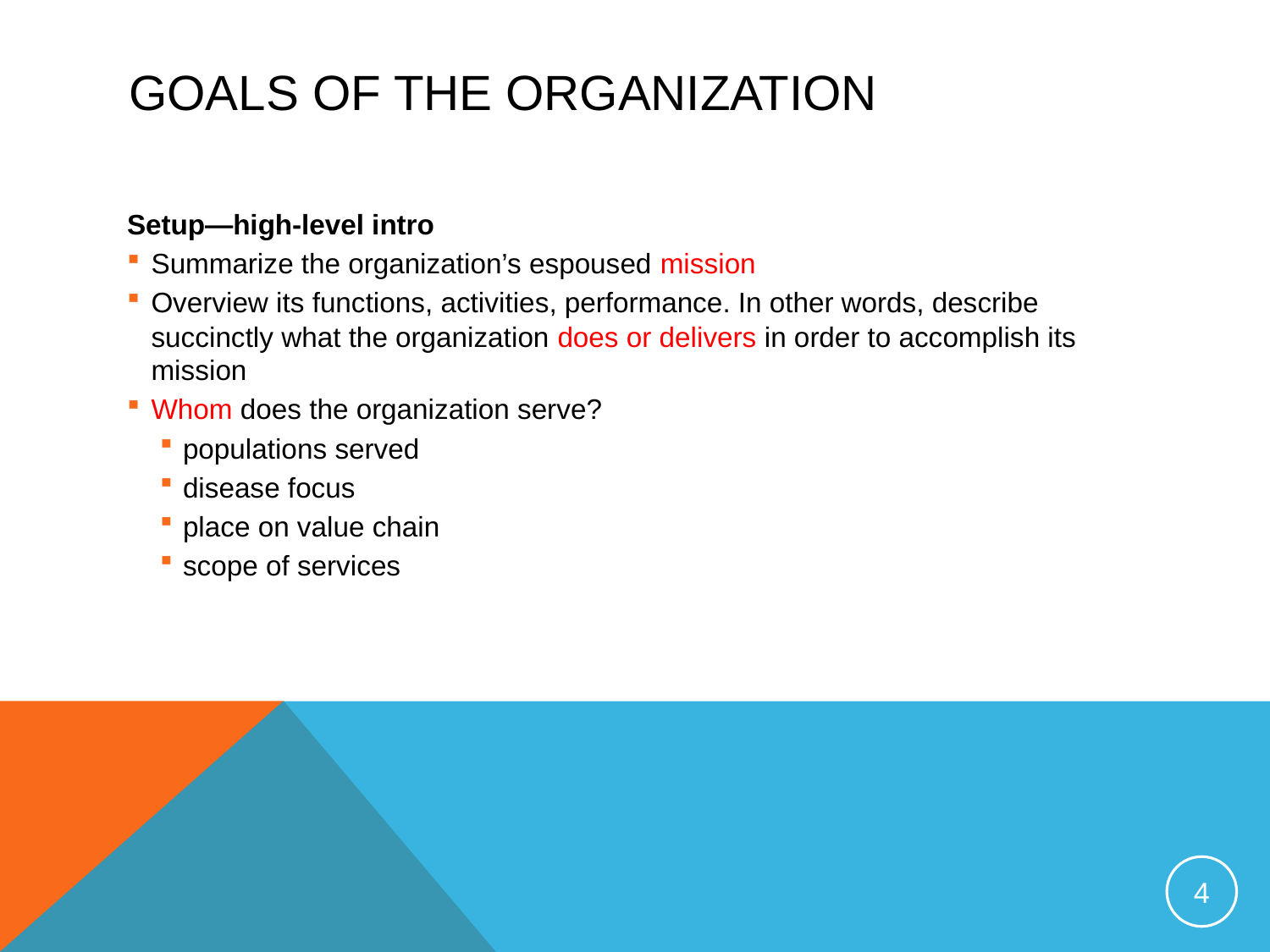

# goals of the organization

Setup—high-level intro
Summarize the organization’s espoused mission
Overview its functions, activities, performance. In other words, describe succinctly what the organization does or delivers in order to accomplish its mission
Whom does the organization serve?
populations served
disease focus
place on value chain
scope of services

4